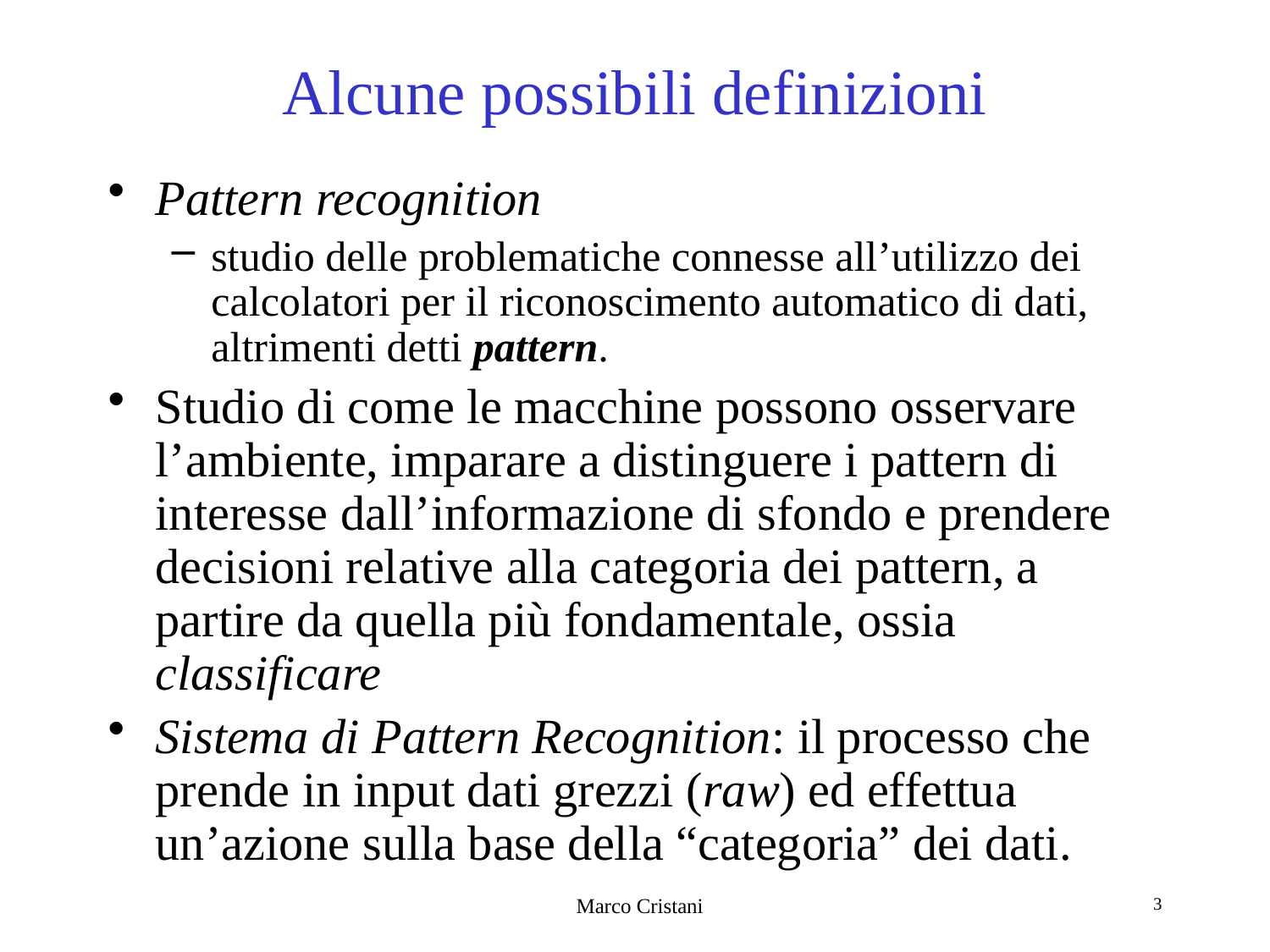

# Alcune possibili definizioni
Pattern recognition
studio delle problematiche connesse all’utilizzo dei calcolatori per il riconoscimento automatico di dati, altrimenti detti pattern.
Studio di come le macchine possono osservare l’ambiente, imparare a distinguere i pattern di interesse dall’informazione di sfondo e prendere decisioni relative alla categoria dei pattern, a partire da quella più fondamentale, ossia classificare
Sistema di Pattern Recognition: il processo che prende in input dati grezzi (raw) ed effettua un’azione sulla base della “categoria” dei dati.

Marco Cristani
3